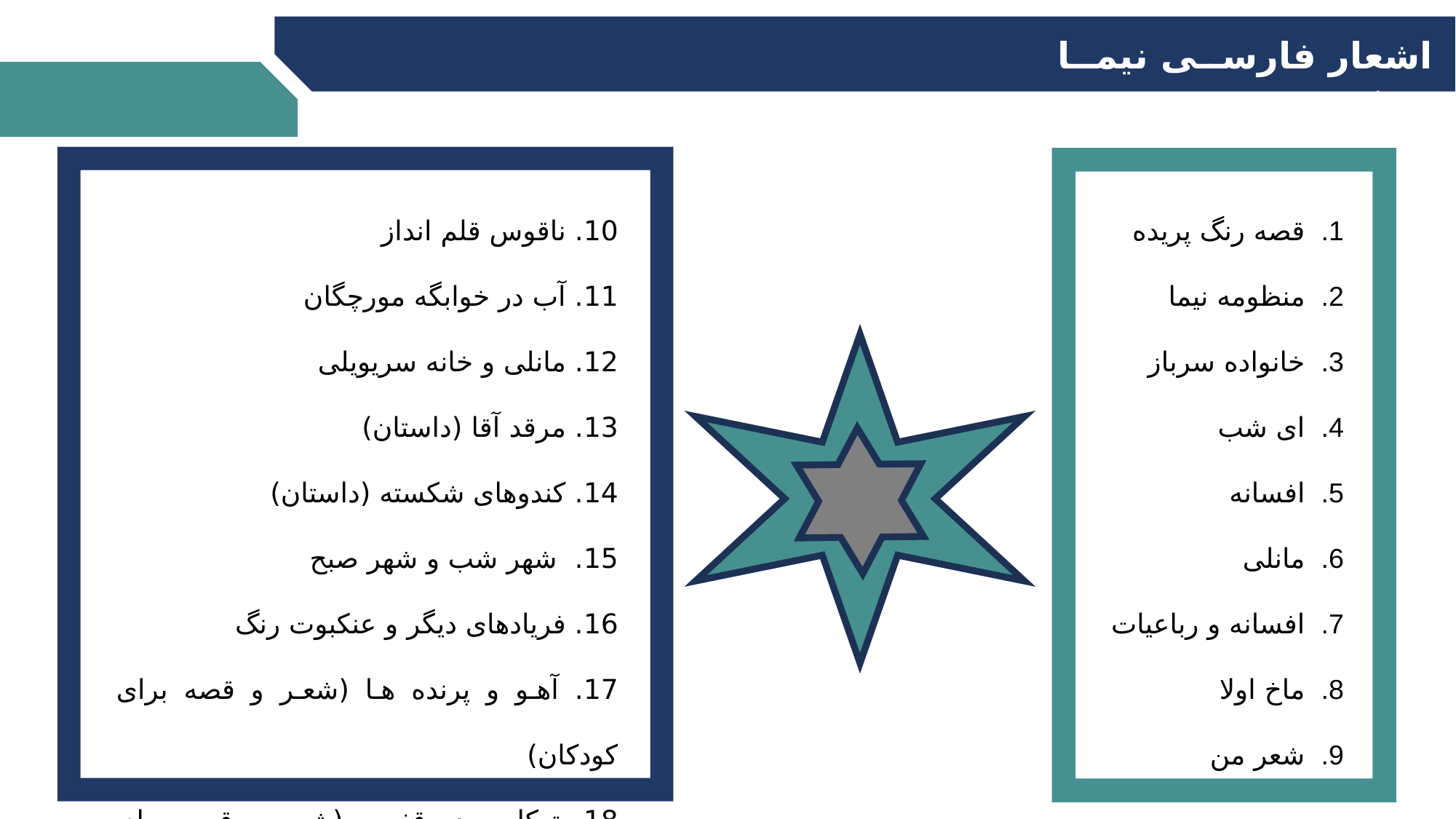

اشعار فارسی نیما یوشیج

10. ناقوس قلم انداز
11. آب در خوابگه مورچگان
12. مانلی و خانه سریویلی
13. مرقد آقا (داستان)
14. کندوهای شکسته (داستان)
15.  شهر شب و شهر صبح
16. فریادهای دیگر و عنکبوت رنگ
17. آهو و پرنده ها (شعر و قصه برای کودکان)
18. توکایی در قفس (شعر و قصه برای کودکان)
قصه رنگ پریده
منظومه نیما
خانواده سرباز
ای شب
افسانه
مانلی
افسانه و رباعیات
ماخ اولا
شعر من